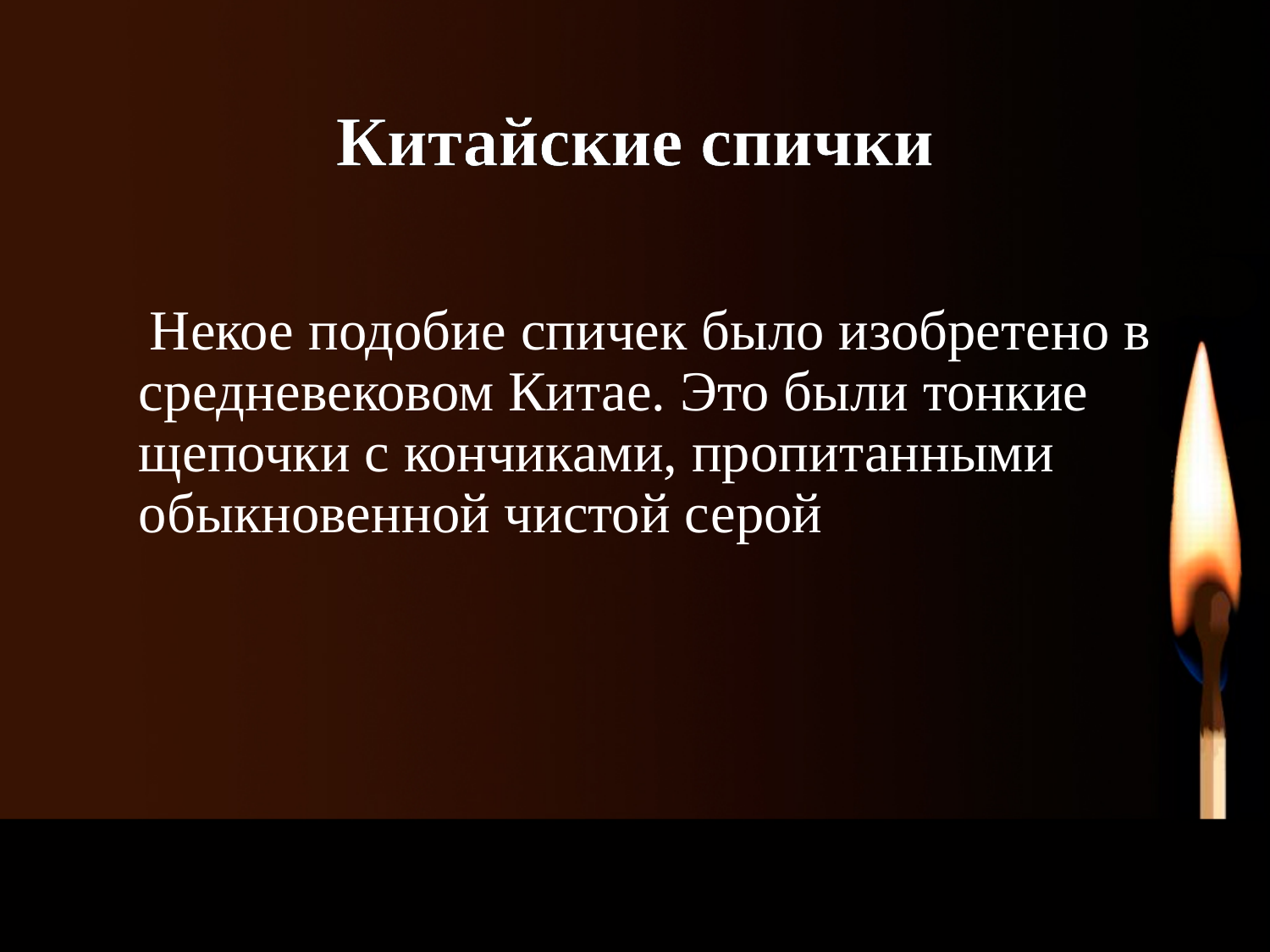

# Китайские спички
   Некое подобие спичек было изобретено в средневековом Китае. Это были тонкие щепочки с кончиками, пропитанными обыкновенной чистой серой